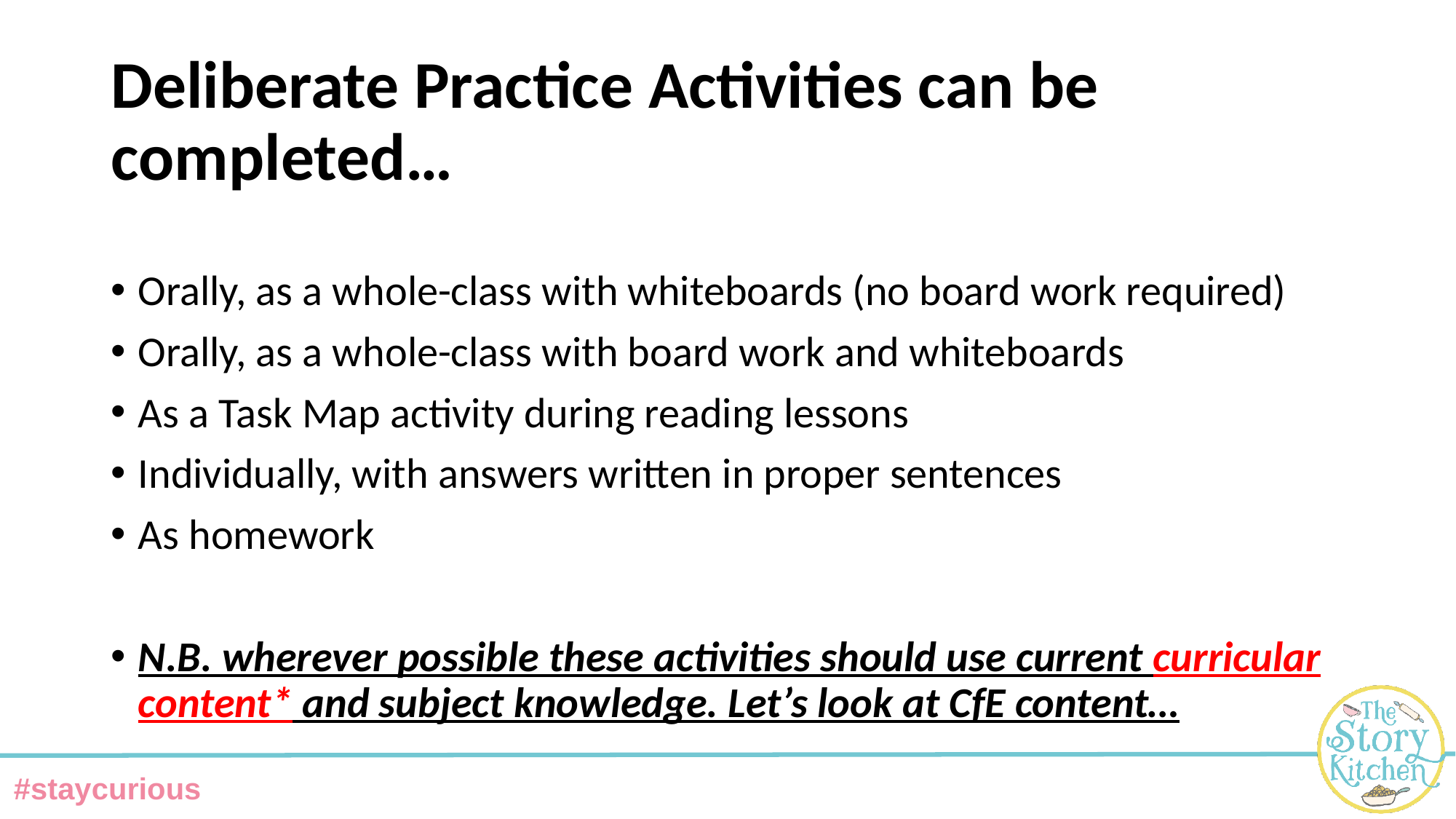

# Deliberate Practice Activities can be completed…
Orally, as a whole-class with whiteboards (no board work required)
Orally, as a whole-class with board work and whiteboards
As a Task Map activity during reading lessons
Individually, with answers written in proper sentences
As homework

N.B. wherever possible these activities should use current curricular content* and subject knowledge. Let’s look at CfE content…